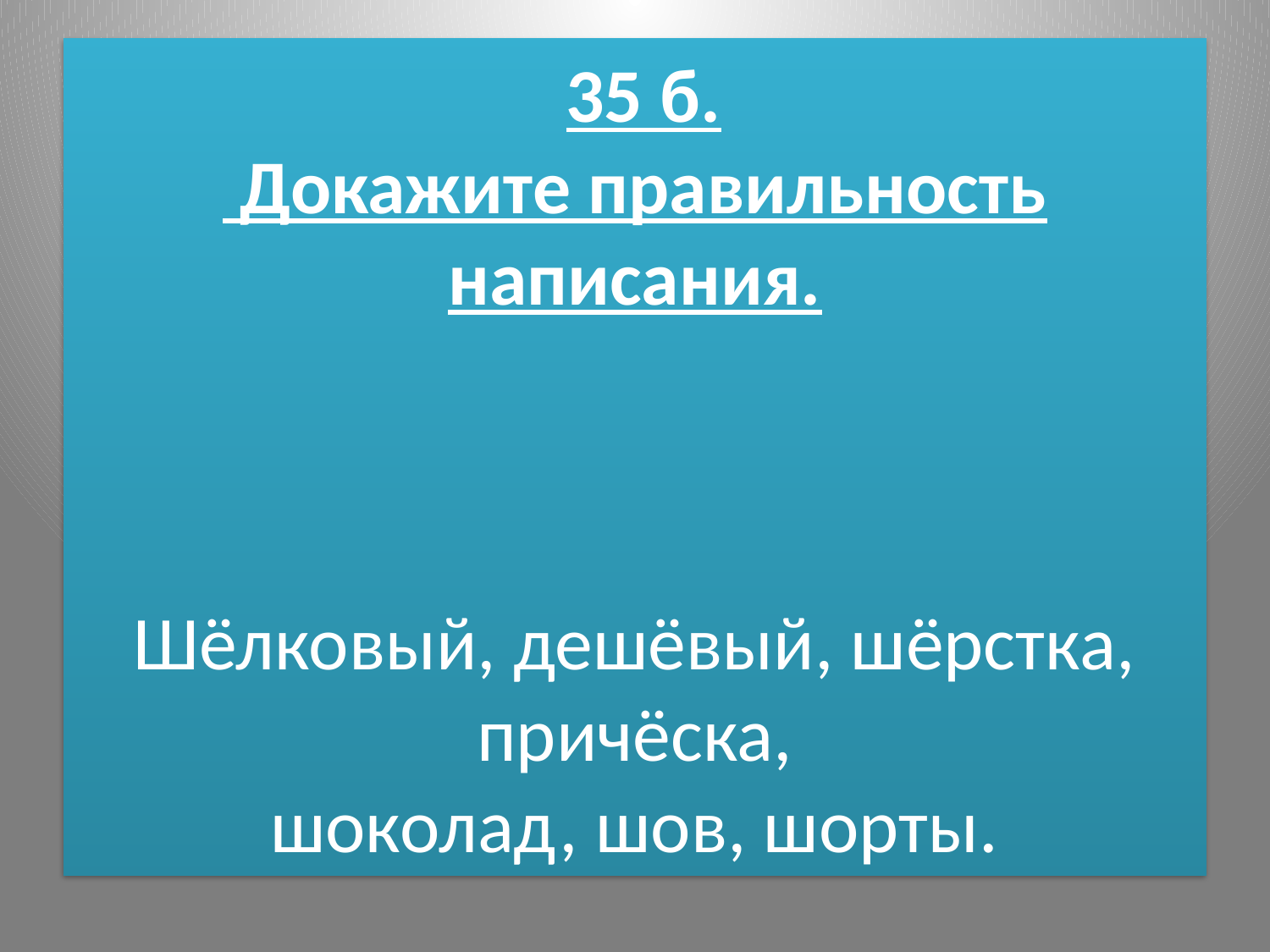

# 35 б. Докажите правильность написания. Шёлковый, дешёвый, шёрстка, причёска, шоколад, шов, шорты.